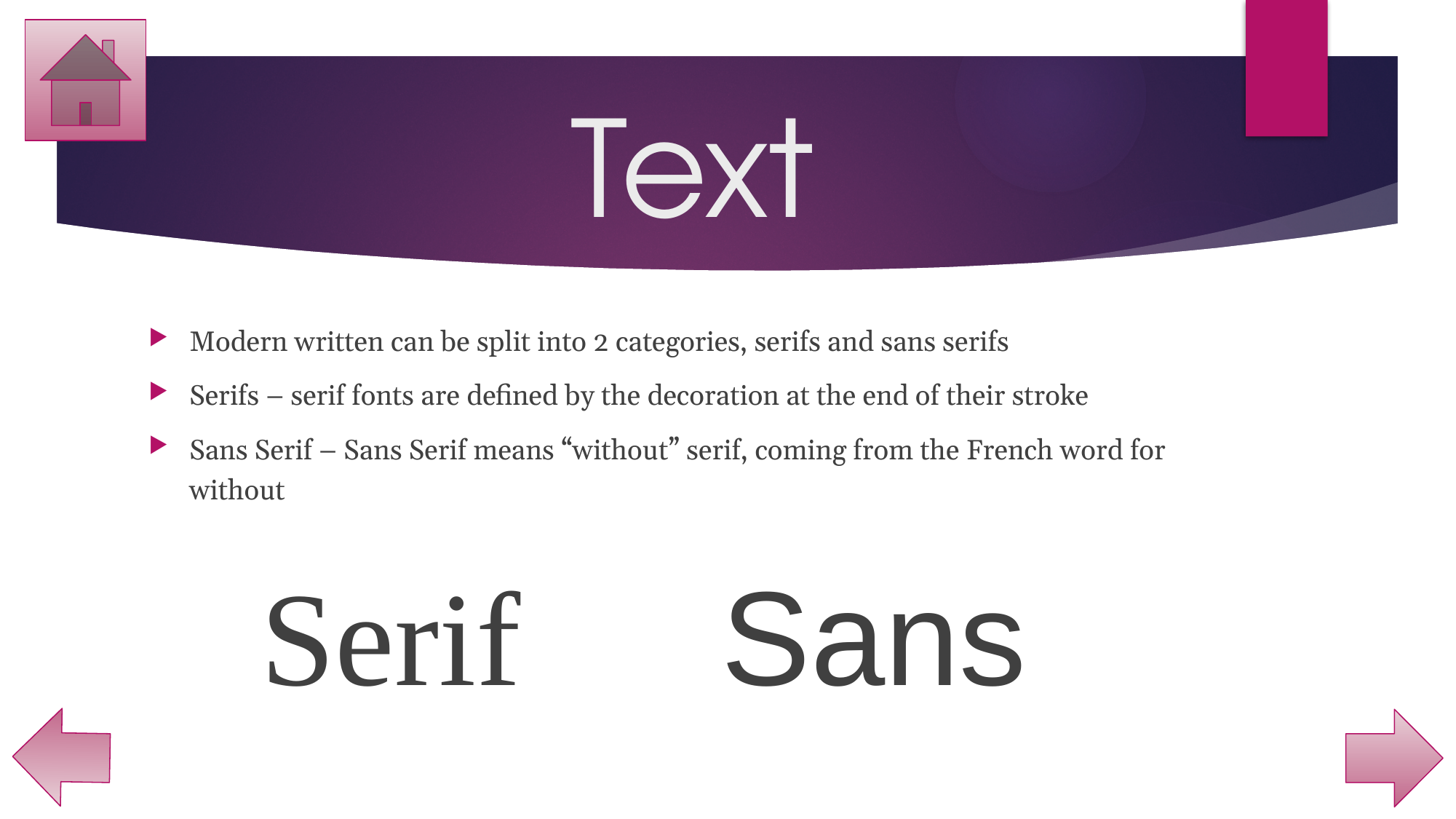

# Text
Modern written can be split into 2 categories, serifs and sans serifs
Serifs – serif fonts are defined by the decoration at the end of their stroke
Sans Serif – Sans Serif means “without” serif, coming from the French word for without
    Serif      Sans